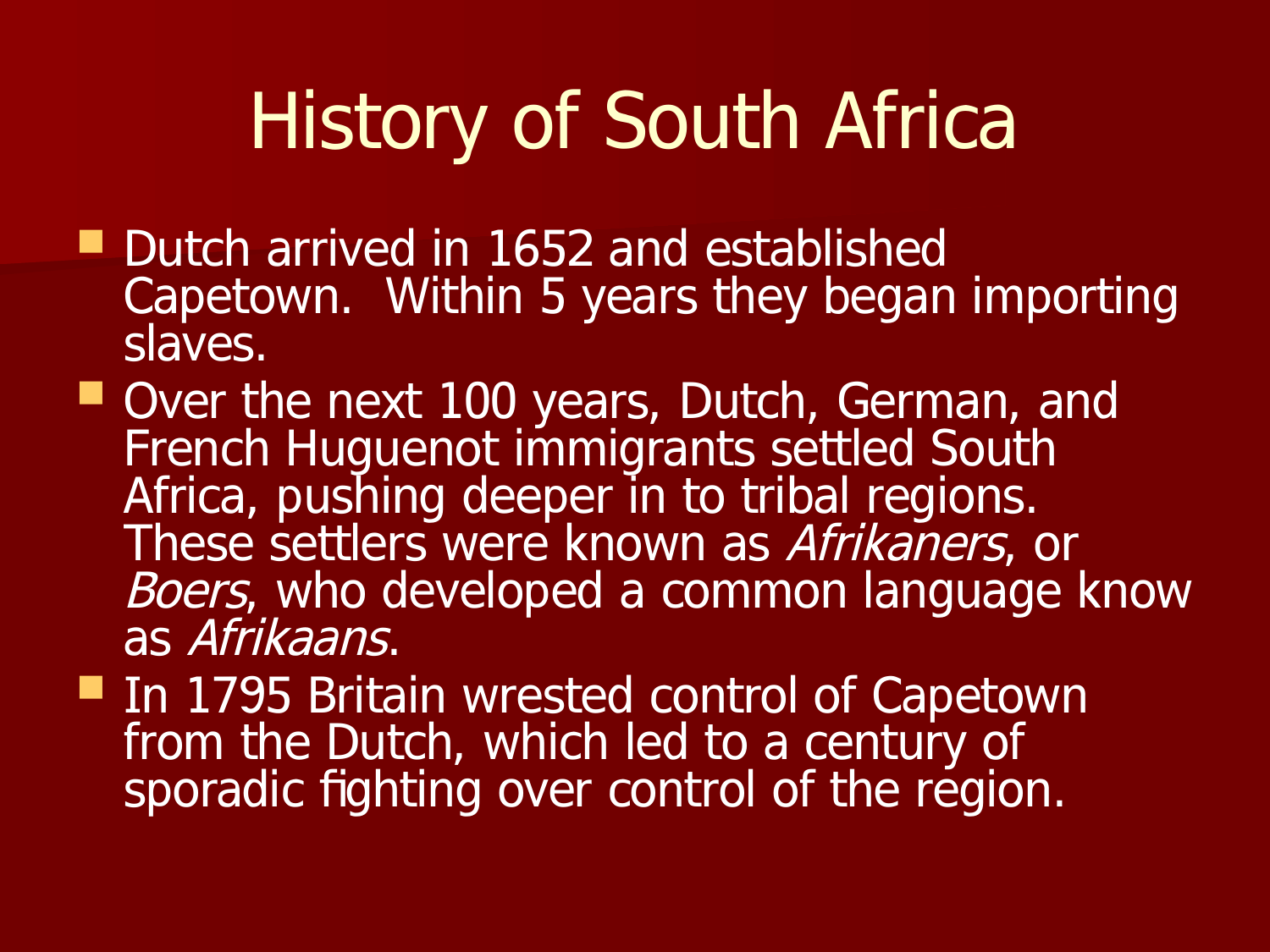

# History of South Africa
Dutch arrived in 1652 and established Capetown.  Within 5 years they began importing slaves.
Over the next 100 years, Dutch, German, and French Huguenot immigrants settled South Africa, pushing deeper in to tribal regions.  These settlers were known as Afrikaners, or Boers, who developed a common language know as Afrikaans.
In 1795 Britain wrested control of Capetown from the Dutch, which led to a century of sporadic fighting over control of the region.